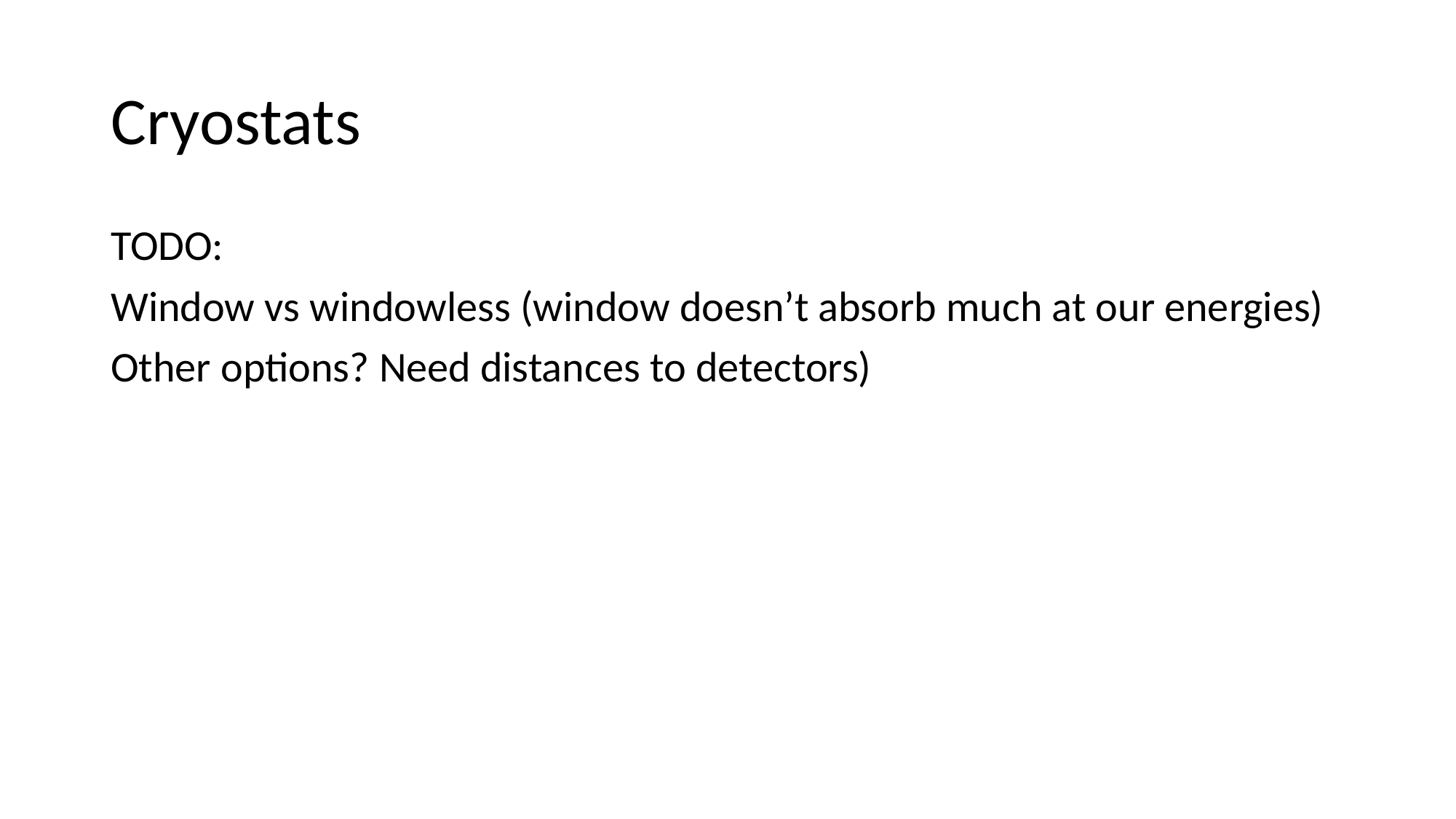

# Cryostats
TODO:
Window vs windowless (window doesn’t absorb much at our energies)
Other options? Need distances to detectors)